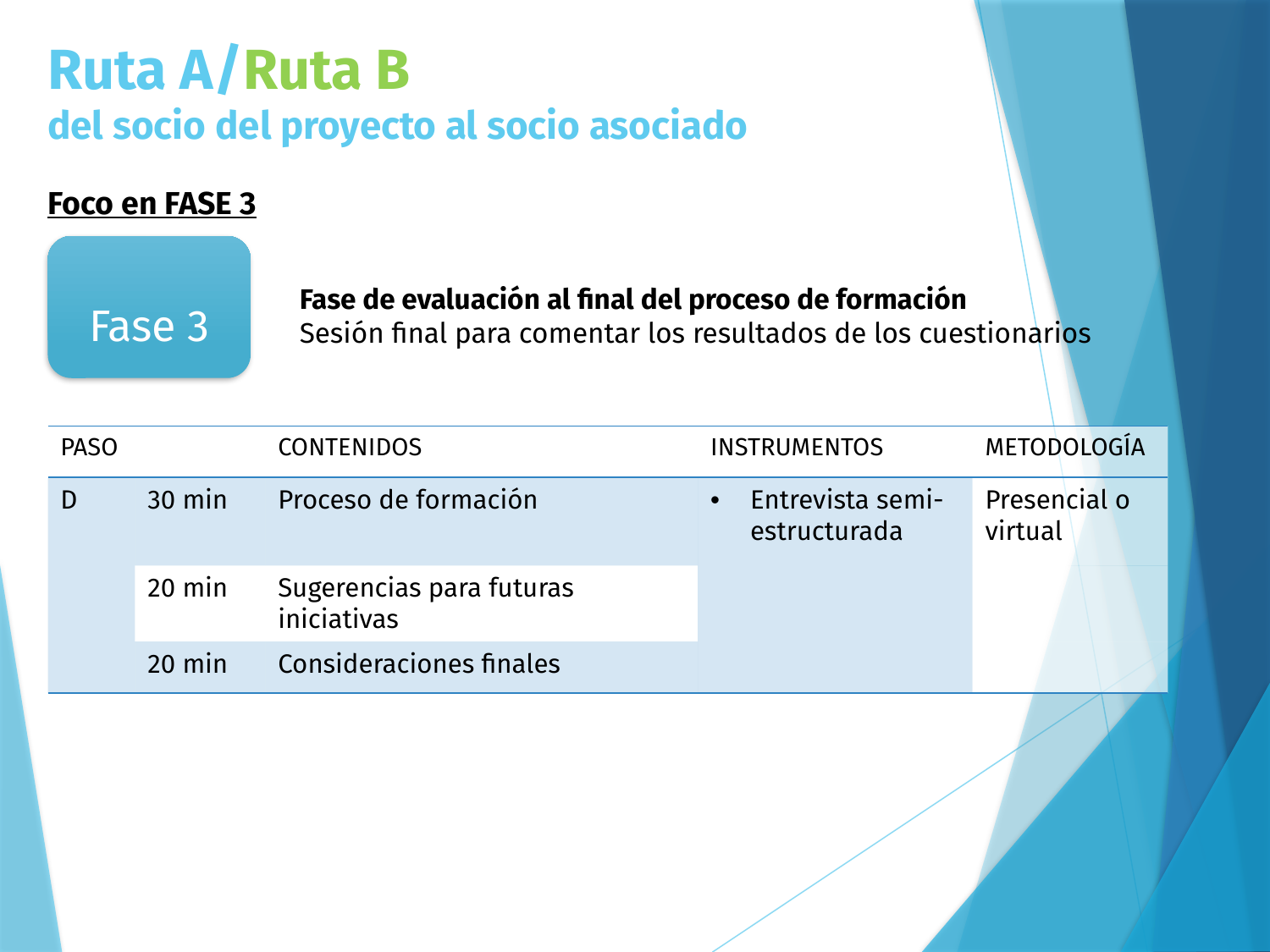

# Ruta A/Ruta B del socio del proyecto al socio asociado
Foco en FASE 3

Fase 3
Fase de evaluación al final del proceso de formación
Sesión final para comentar los resultados de los cuestionarios
| PASO |  | CONTENIDOS | INSTRUMENTOS | METODOLOGÍA |
| --- | --- | --- | --- | --- |
| D | 30 min | Proceso de formación | Entrevista semi-estructurada | Presencial o virtual |
|  | 20 min | Sugerencias para futuras iniciativas |  |  |
|  | 20 min | Consideraciones finales |  |  |